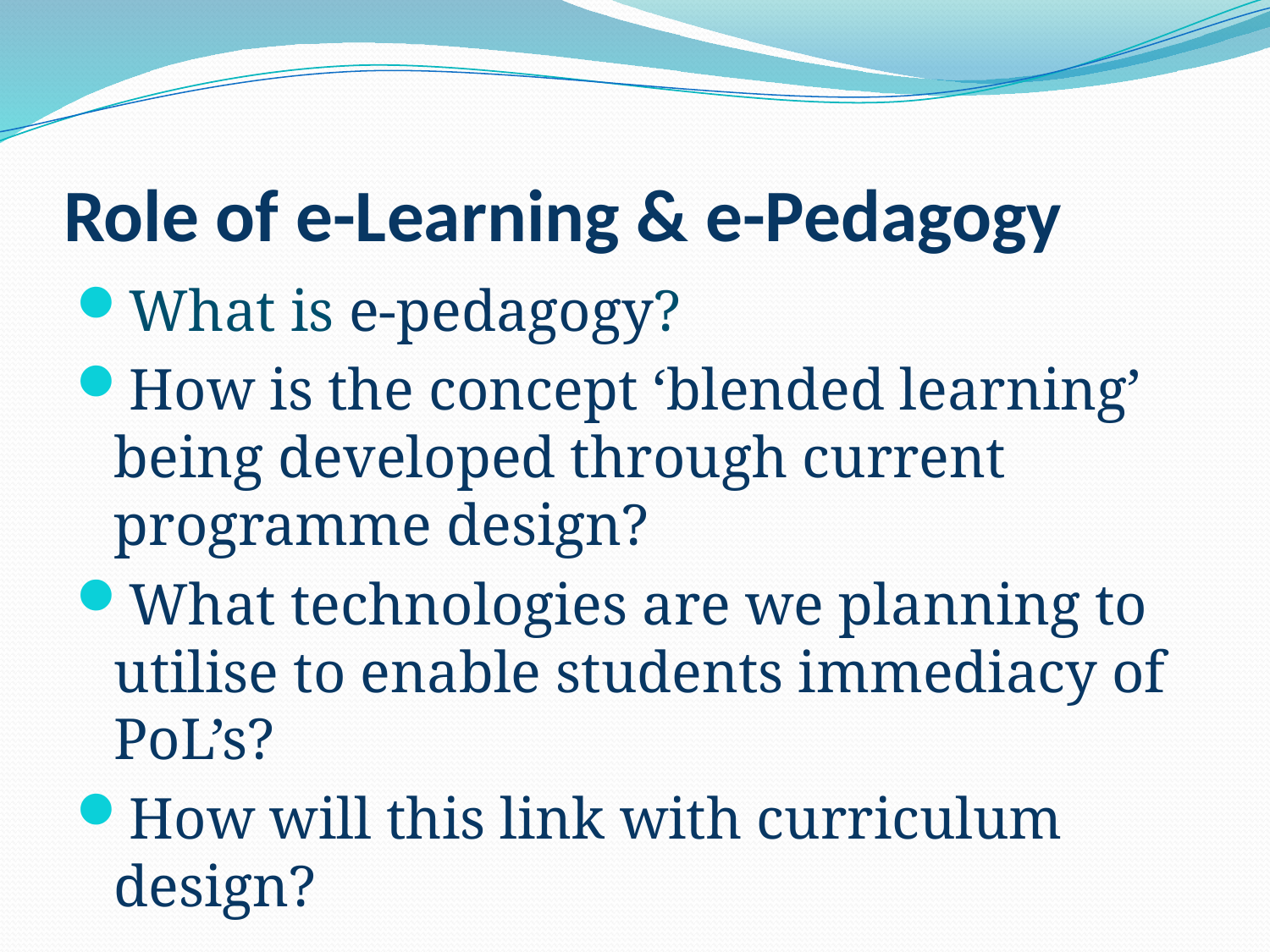

# Role of e-Learning & e-Pedagogy
What is e-pedagogy?
How is the concept ‘blended learning’ being developed through current programme design?
What technologies are we planning to utilise to enable students immediacy of PoL’s?
How will this link with curriculum design?